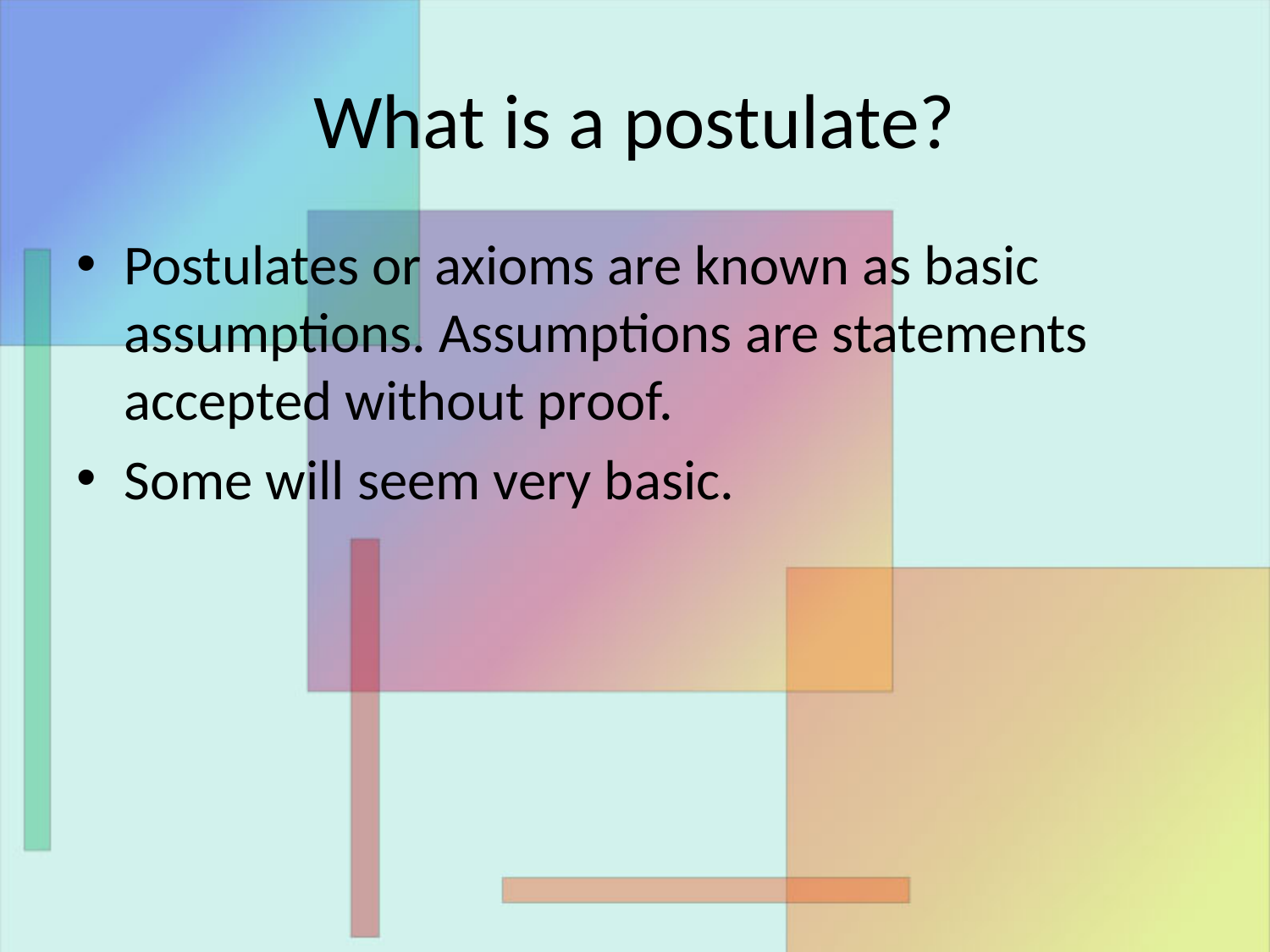

# What is a postulate?
Postulates or axioms are known as basic assumptions. Assumptions are statements accepted without proof.
Some will seem very basic.